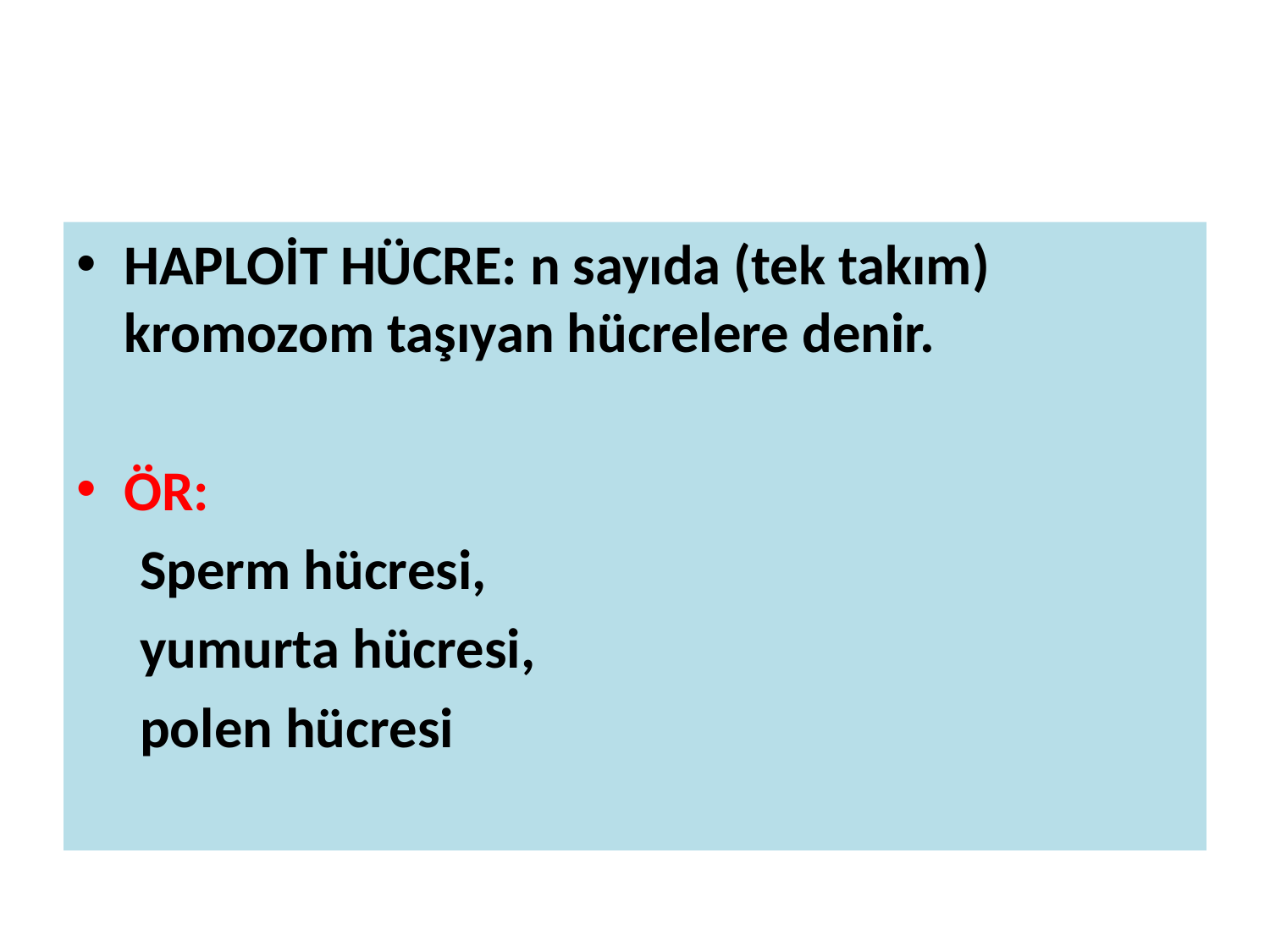

#
HAPLOİT HÜCRE: n sayıda (tek takım) kromozom taşıyan hücrelere denir.

ÖR:
     Sperm hücresi,
     yumurta hücresi,
     polen hücresi